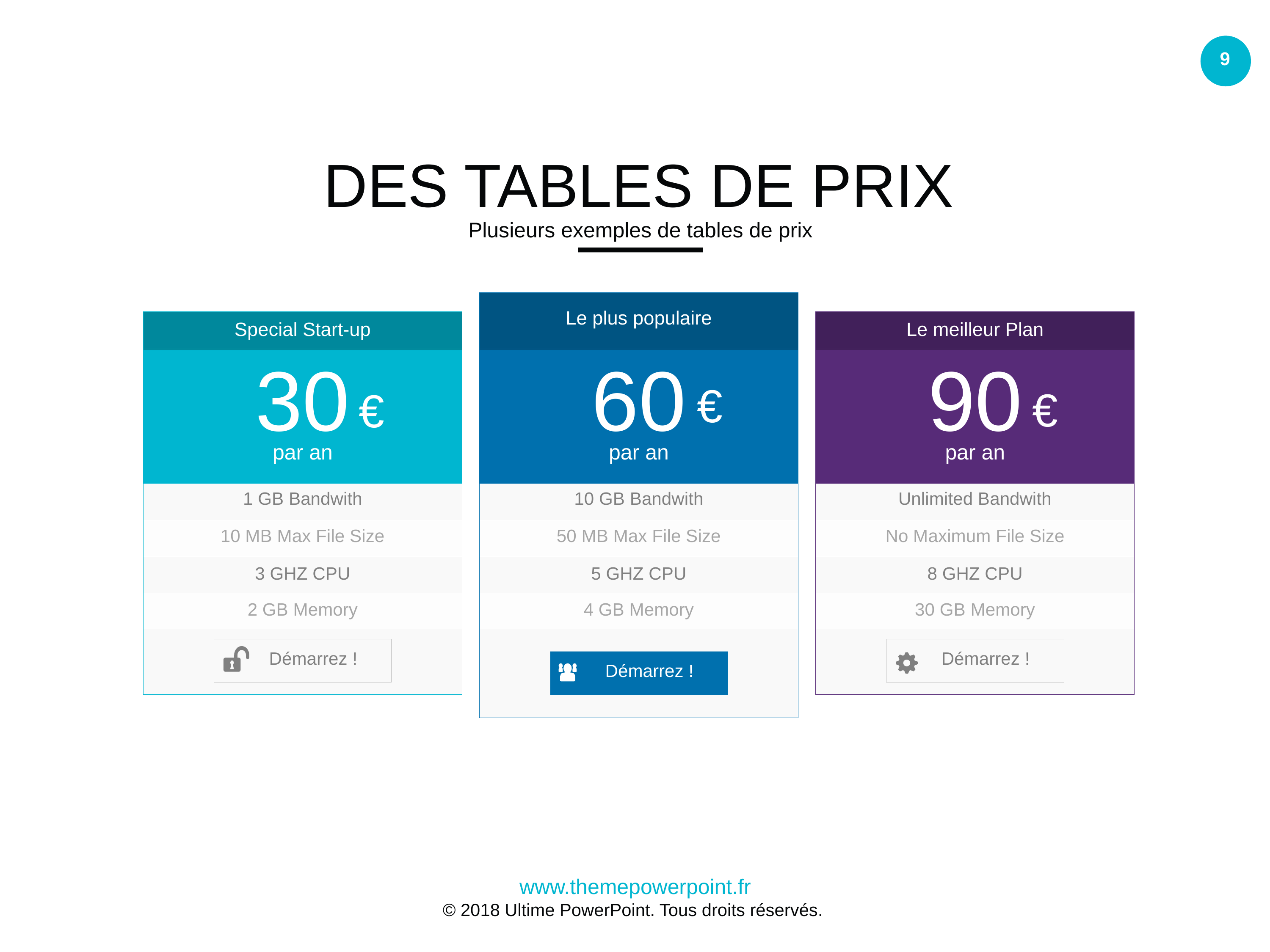

DES TABLES DE PRIX
Plusieurs exemples de tables de prix

Le plus populaire

60

par an
10 GB Bandwith

50 MB Max File Size

5 GHZ CPU

4 GB Memory

Démarrez !

Special Start-up

30

€
par an
1 GB Bandwith

10 MB Max File Size

3 GHZ CPU

2 GB Memory

Démarrez !

Le meilleur Plan

90

par an
Unlimited Bandwith

No Maximum File Size

8 GHZ CPU

30 GB Memory

Démarrez !

€
€